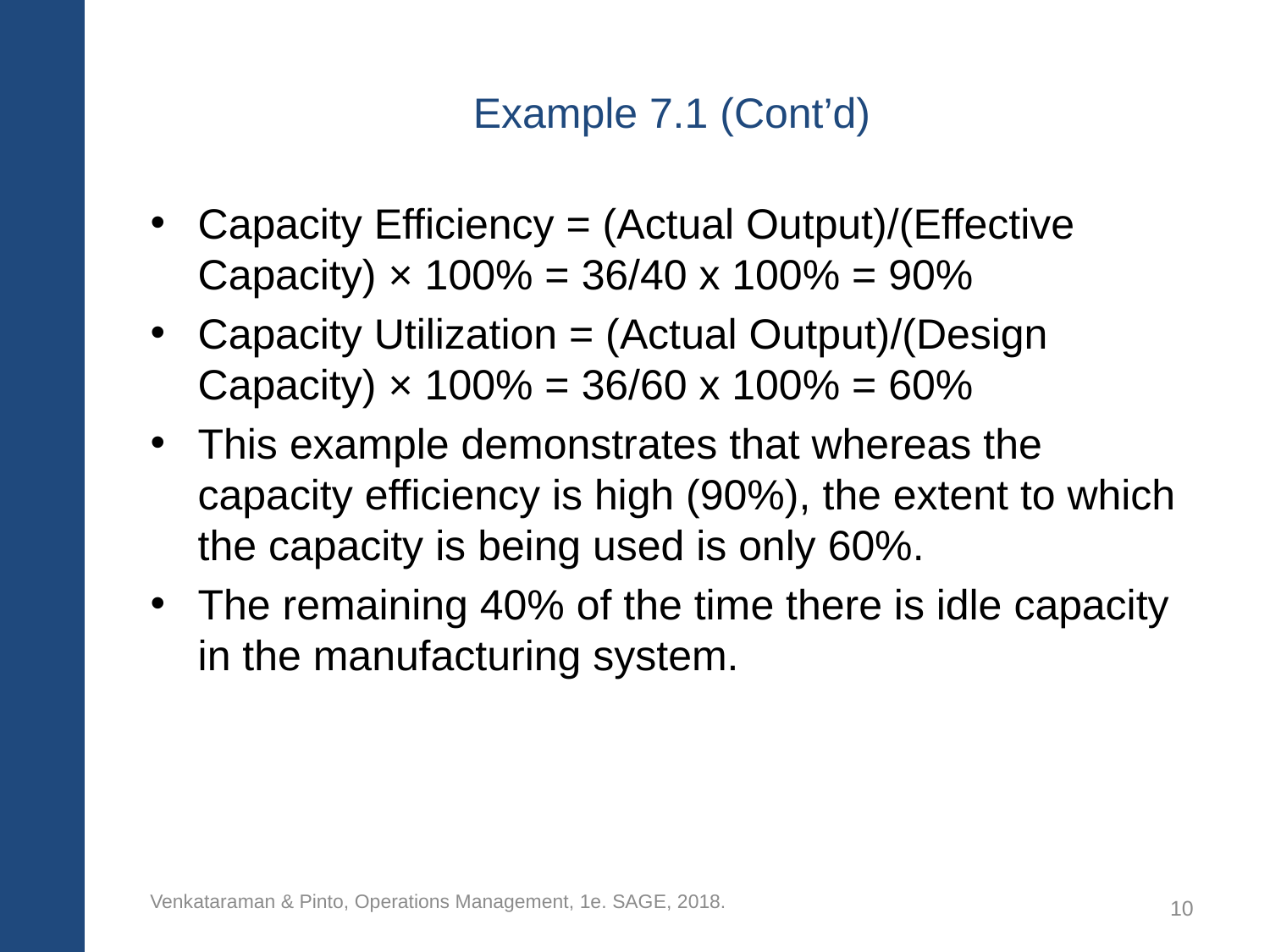

# Example 7.1 (Cont’d)
Capacity Efficiency = (Actual Output)/(Effective Capacity) × 100% = 36/40 x 100% = 90%
Capacity Utilization = (Actual Output)/(Design Capacity) × 100% = 36/60 x 100% = 60%
This example demonstrates that whereas the capacity efficiency is high (90%), the extent to which the capacity is being used is only 60%.
The remaining 40% of the time there is idle capacity in the manufacturing system.
Venkataraman & Pinto, Operations Management, 1e. SAGE, 2018.
10